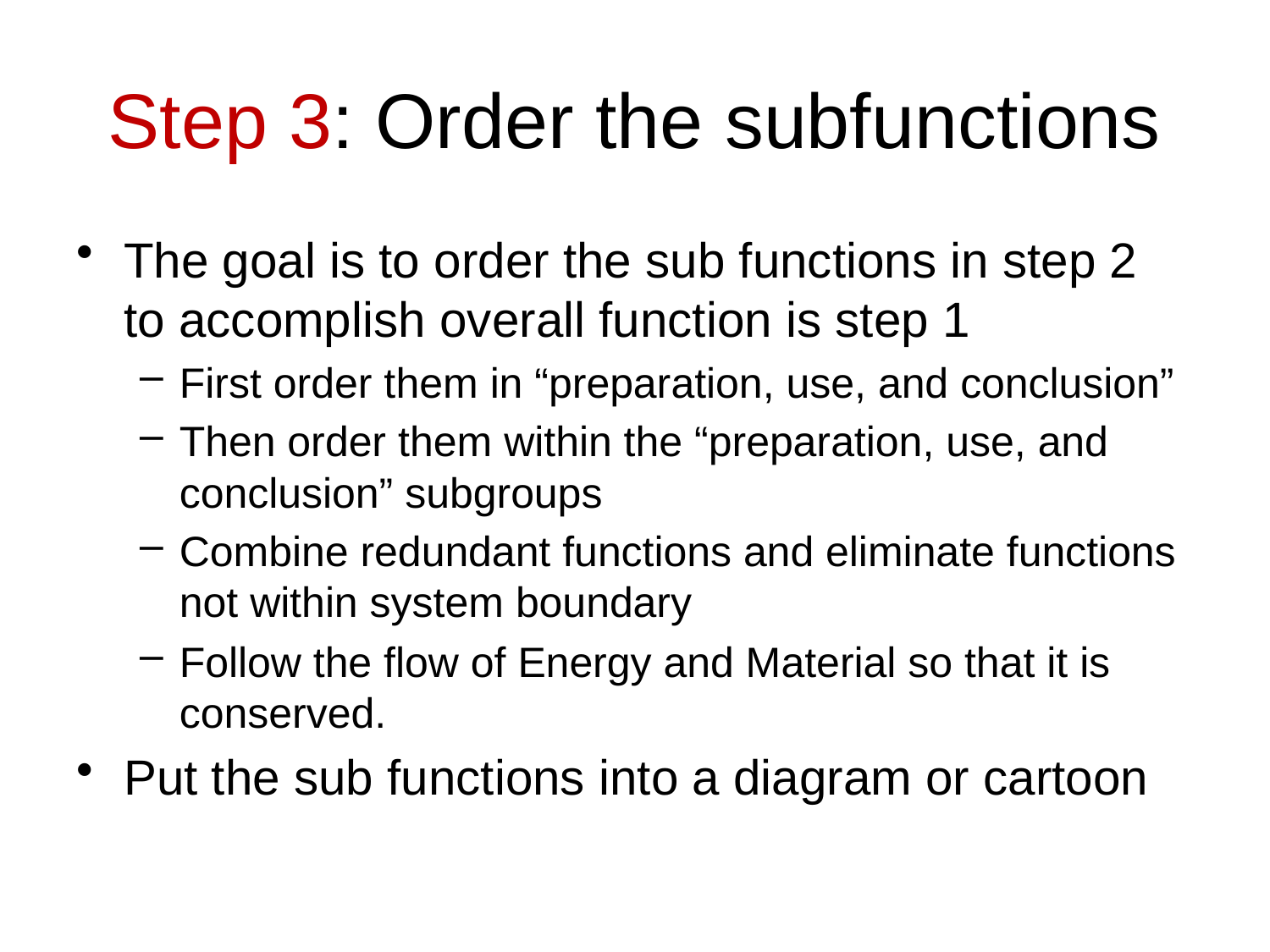

# Step 3: Order the subfunctions
The goal is to order the sub functions in step 2 to accomplish overall function is step 1
First order them in “preparation, use, and conclusion”
Then order them within the “preparation, use, and conclusion” subgroups
Combine redundant functions and eliminate functions not within system boundary
Follow the flow of Energy and Material so that it is conserved.
Put the sub functions into a diagram or cartoon